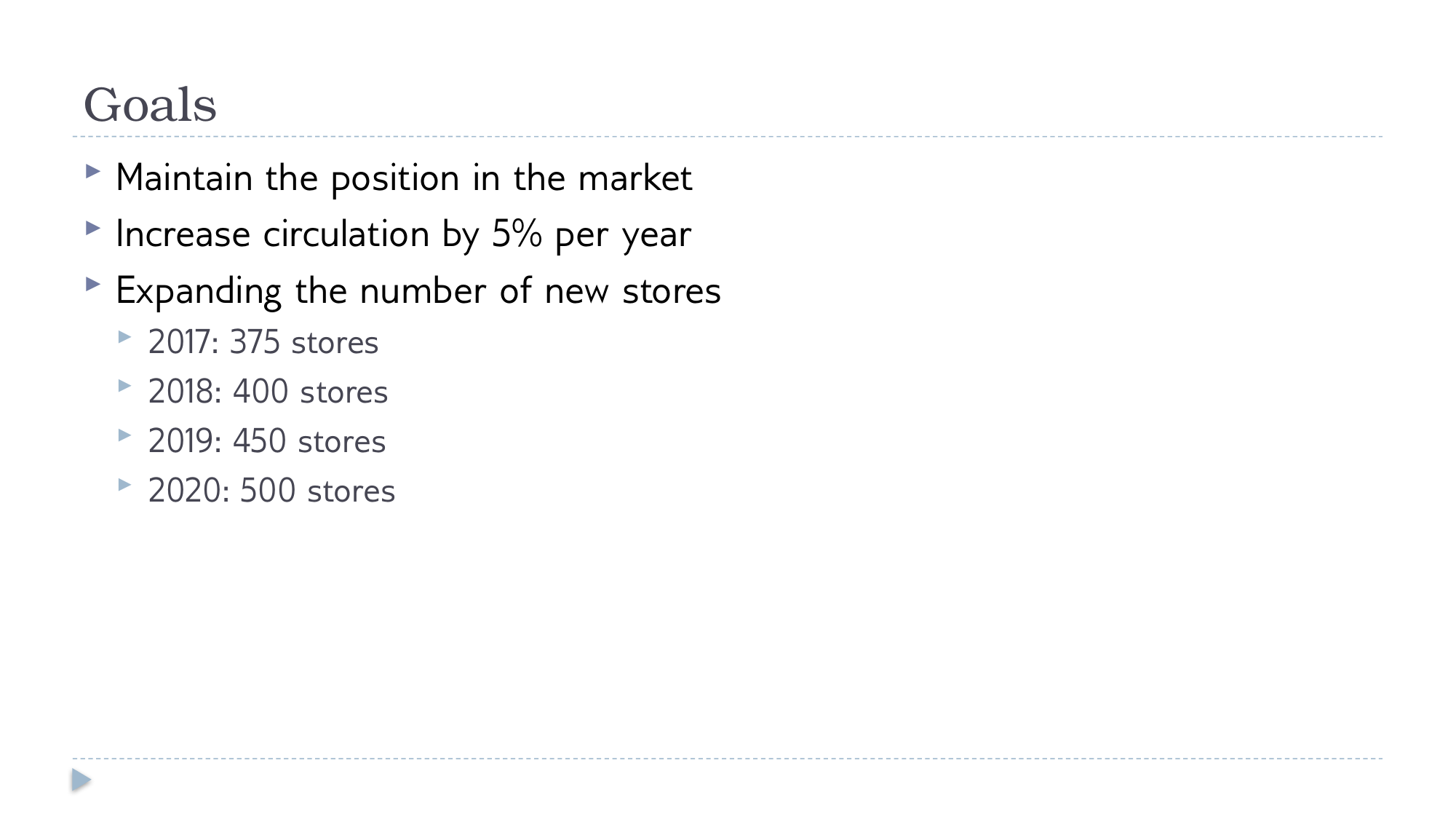

# Goals
Maintain the position in the market
Increase circulation by 5% per year
Expanding the number of new stores
2017: 375 stores
2018: 400 stores
2019: 450 stores
2020: 500 stores